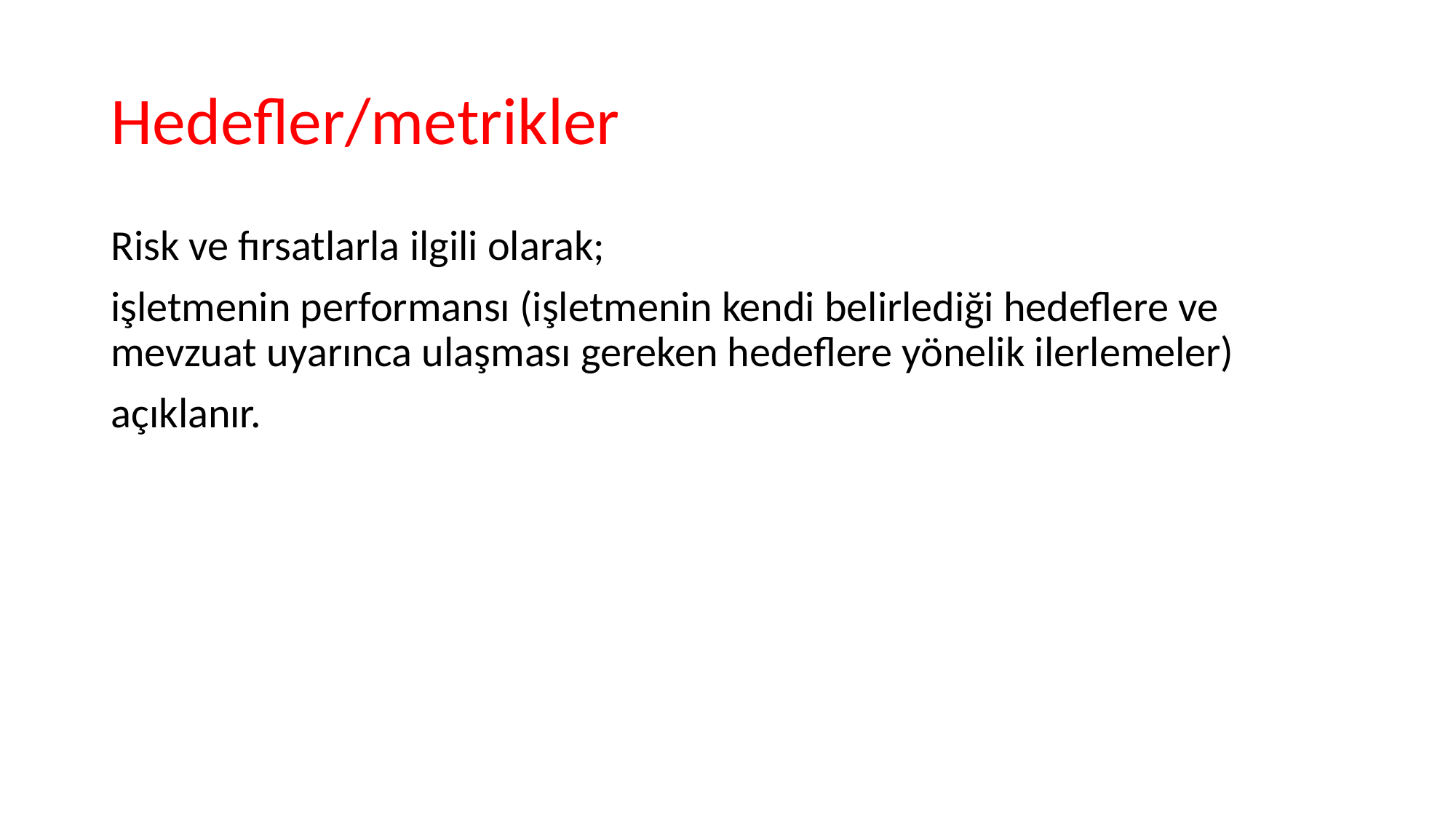

# Hedefler/metrikler
Risk ve fırsatlarla ilgili olarak;
işletmenin performansı (işletmenin kendi belirlediği hedeflere ve mevzuat uyarınca ulaşması gereken hedeflere yönelik ilerlemeler)
açıklanır.